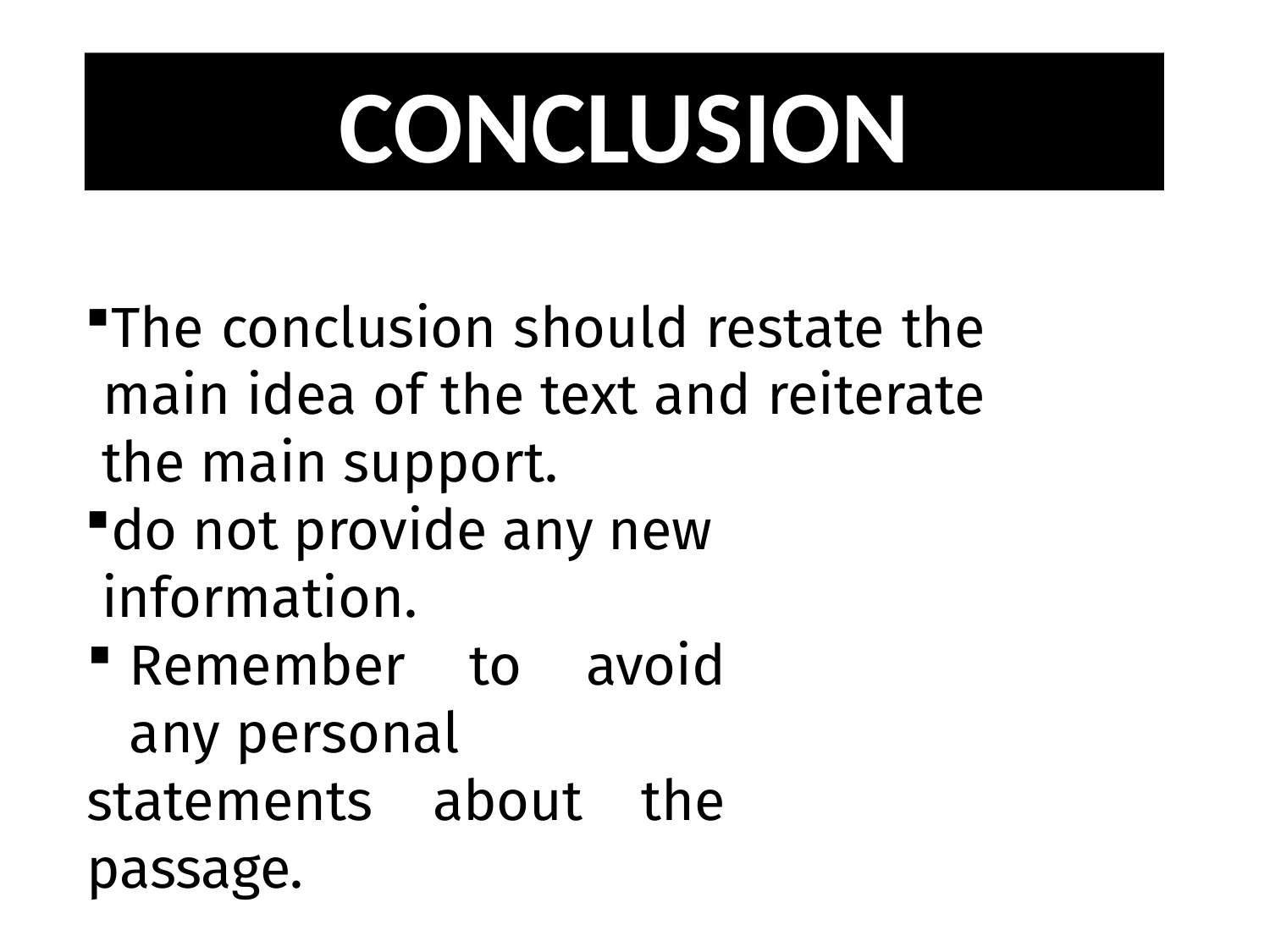

CONCLUSION
The conclusion should restate the  main idea of the text and reiterate  the main support.
do not provide any new  information.
Remember to avoid any personal
statements about the passage.